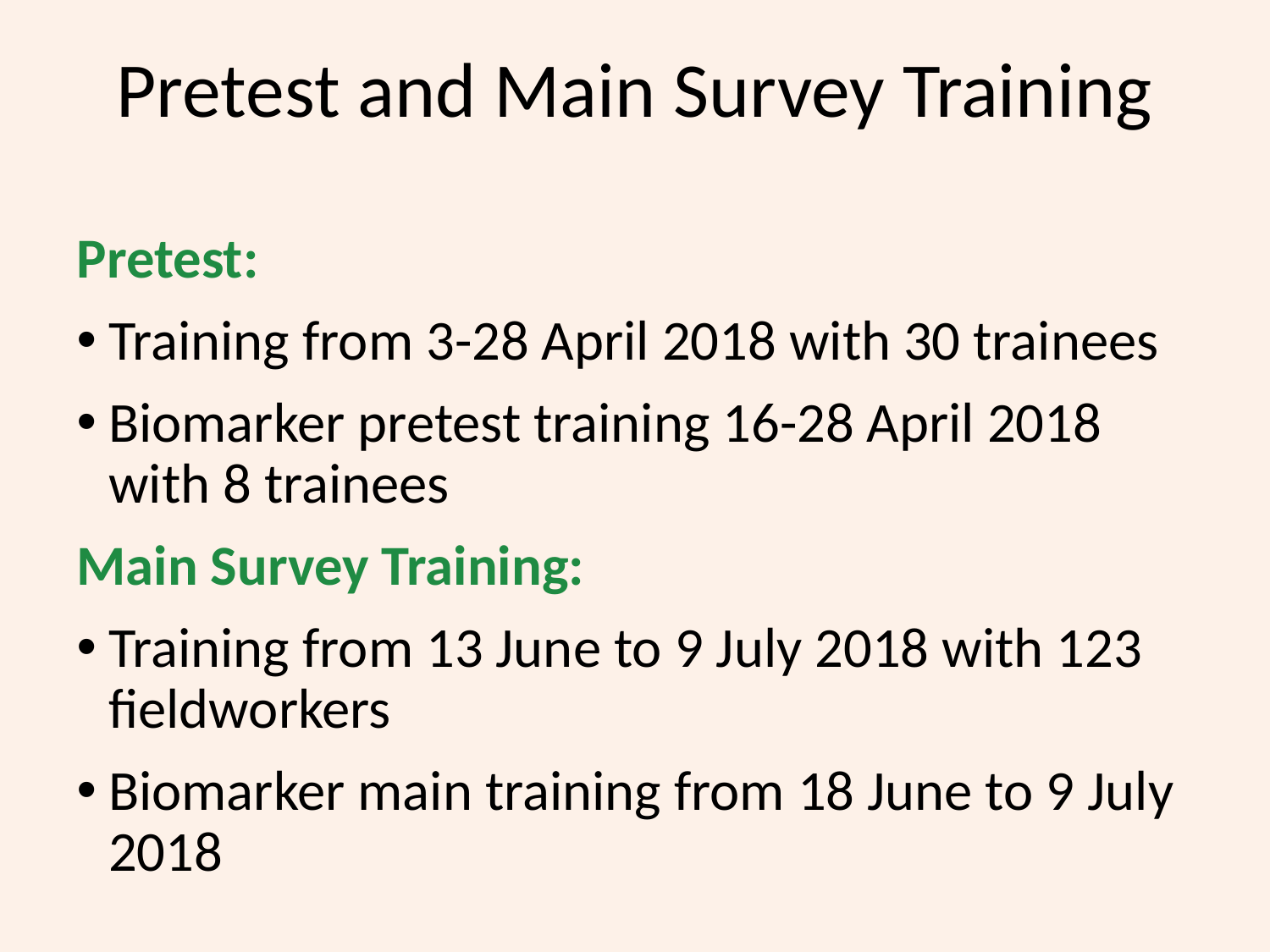

# Pretest and Main Survey Training
Pretest:
Training from 3-28 April 2018 with 30 trainees
Biomarker pretest training 16-28 April 2018 with 8 trainees
Main Survey Training:
Training from 13 June to 9 July 2018 with 123 fieldworkers
Biomarker main training from 18 June to 9 July 2018